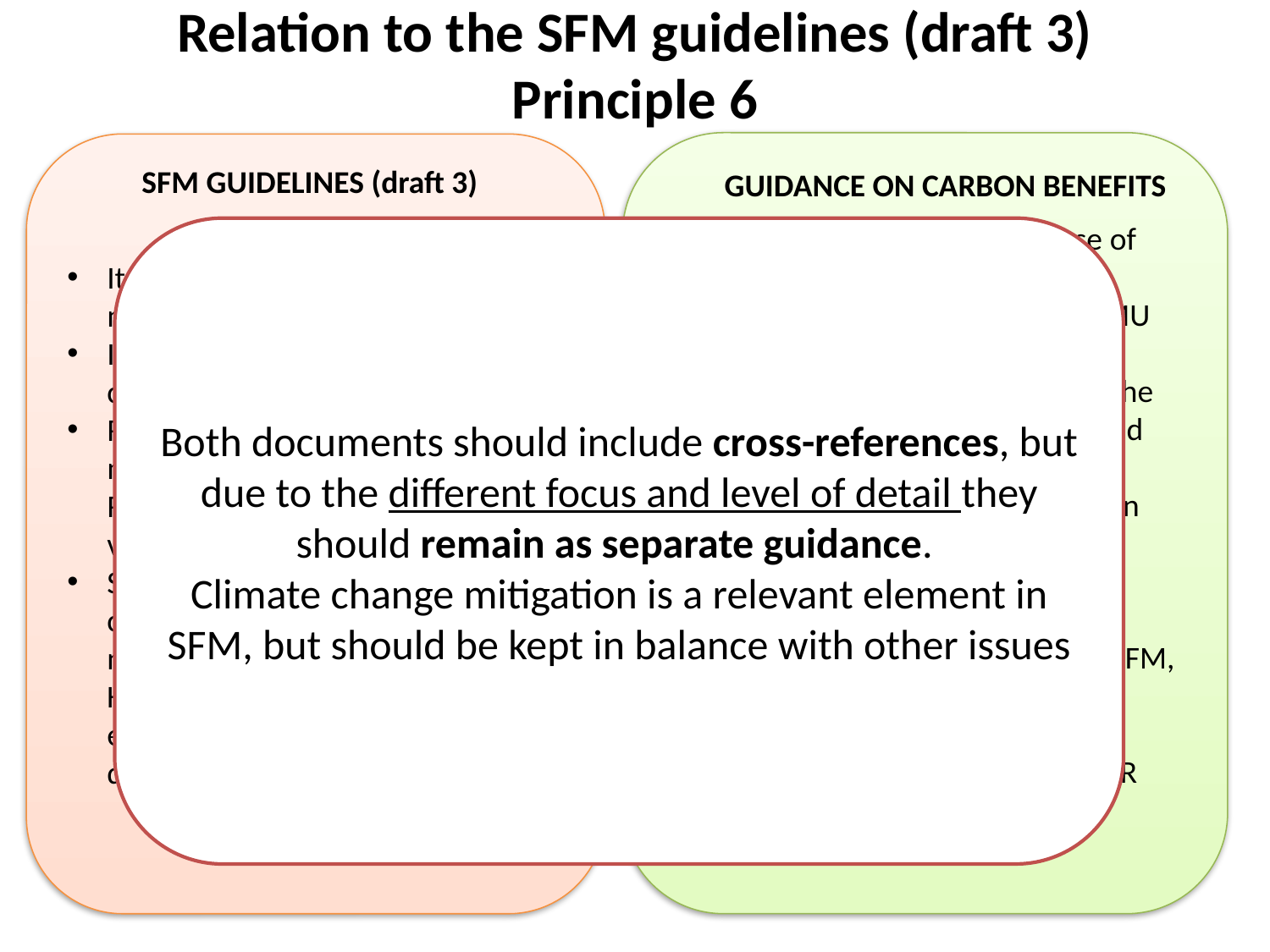

# Relation to the SFM guidelines (draft 3) Principle 6

It focuses at facilitating the use of climate change mitigation mechanisms from national to FMU level (more detailed)
It includes a section on state of the scientific knowledge on forest and climate mitigation
The technical guidance for carbon benefits focus on climate change mitigation including all forestry options: conservation, reducing deforestation and degradation, SFM,  plantation, substitution;
It includes all mitigation mechanisms REDD+, NAMAs, A/R CDM, other regulated markets, voluntary markets
It focus at facilitating SFM at a more general level (principles).
It includes topics beyond climate change mitigation, e.g. biodiversity.
Regarding climate change mitigation it focuses mainly on REDD+ (some mentioning of voluntary markets)
Some climate change considerations are inaccurate or not complete (i.e. adoption of the Kyoto Protocol, expected GHG emissions from deforestation/degradation)
SFM GUIDELINES (draft 3)
GUIDANCE ON CARBON BENEFITS
Both documents should include cross-references, but due to the different focus and level of detail they should remain as separate guidance.
Climate change mitigation is a relevant element in SFM, but should be kept in balance with other issues